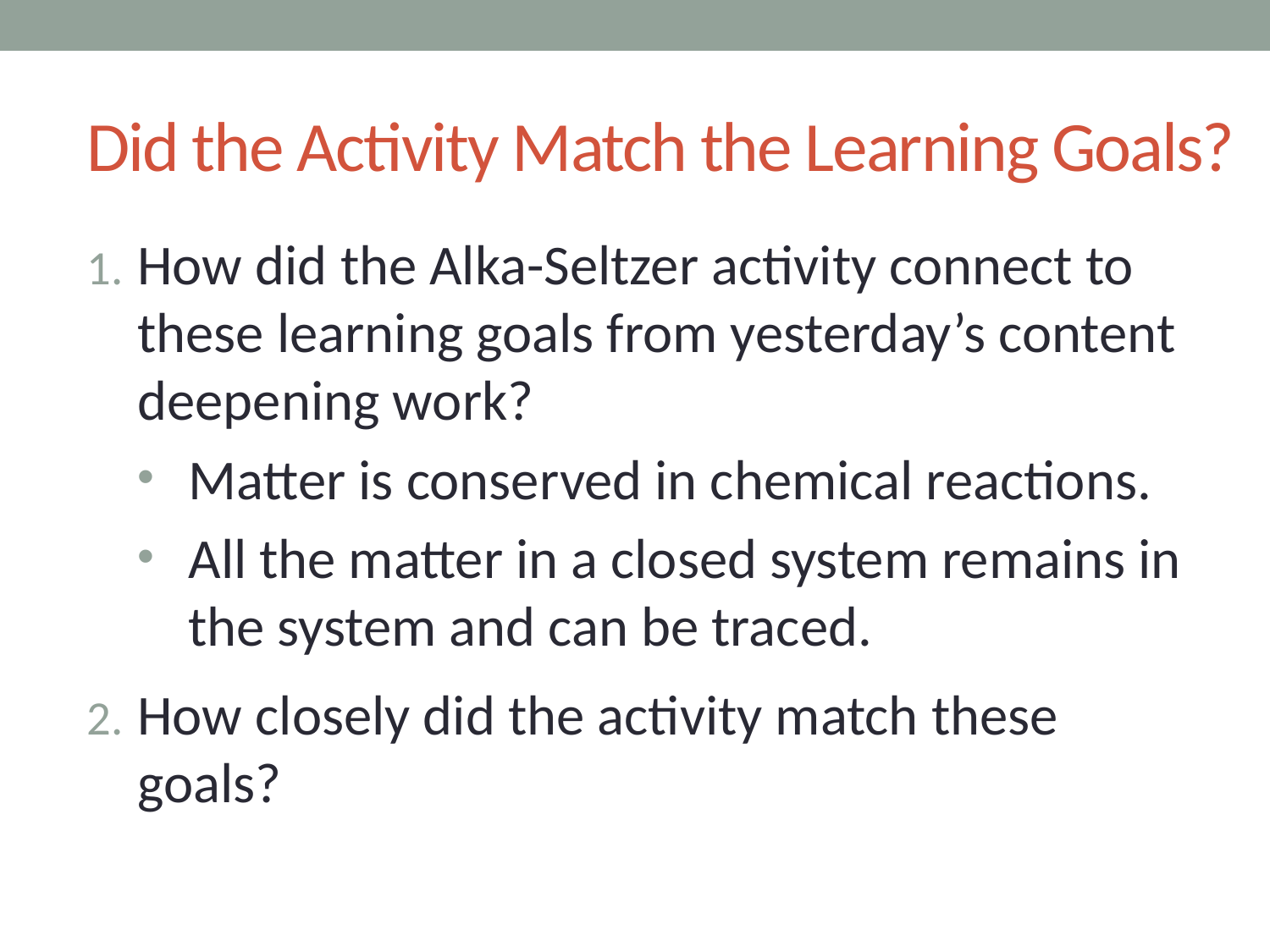

# Did the Activity Match the Learning Goals?
How did the Alka-Seltzer activity connect to these learning goals from yesterday’s content deepening work?
Matter is conserved in chemical reactions.
All the matter in a closed system remains in the system and can be traced.
How closely did the activity match these goals?